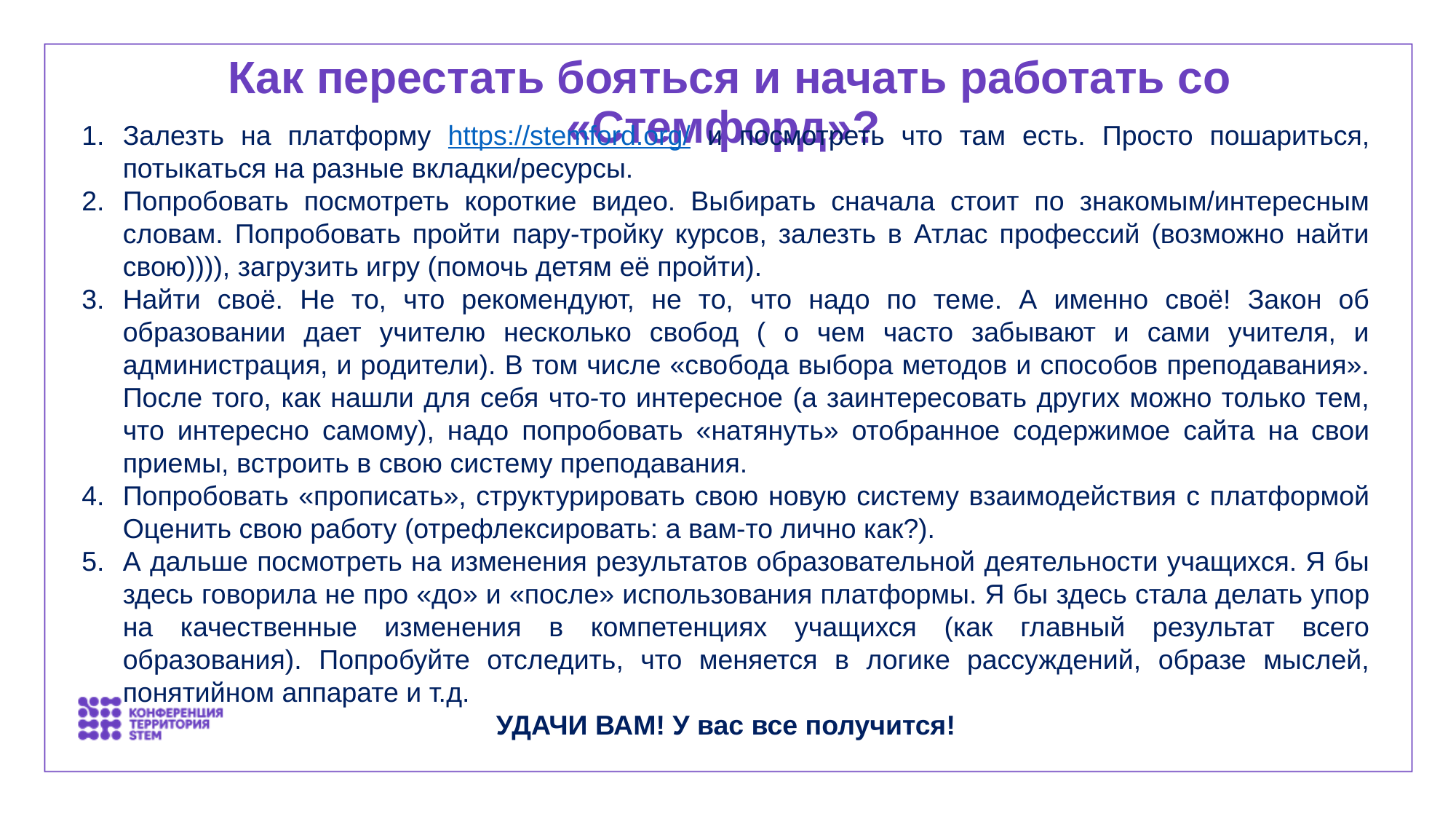

Как перестать бояться и начать работать со «Стемфорд»?
Залезть на платформу https://stemford.org/ и посмотреть что там есть. Просто пошариться, потыкаться на разные вкладки/ресурсы.
Попробовать посмотреть короткие видео. Выбирать сначала стоит по знакомым/интересным словам. Попробовать пройти пару-тройку курсов, залезть в Атлас профессий (возможно найти свою)))), загрузить игру (помочь детям её пройти).
Найти своё. Не то, что рекомендуют, не то, что надо по теме. А именно своё! Закон об образовании дает учителю несколько свобод ( о чем часто забывают и сами учителя, и администрация, и родители). В том числе «свобода выбора методов и способов преподавания». После того, как нашли для себя что-то интересное (а заинтересовать других можно только тем, что интересно самому), надо попробовать «натянуть» отобранное содержимое сайта на свои приемы, встроить в свою систему преподавания.
Попробовать «прописать», структурировать свою новую систему взаимодействия с платформой Оценить свою работу (отрефлексировать: а вам-то лично как?).
А дальше посмотреть на изменения результатов образовательной деятельности учащихся. Я бы здесь говорила не про «до» и «после» использования платформы. Я бы здесь стала делать упор на качественные изменения в компетенциях учащихся (как главный результат всего образования). Попробуйте отследить, что меняется в логике рассуждений, образе мыслей, понятийном аппарате и т.д.
УДАЧИ ВАМ! У вас все получится!
14